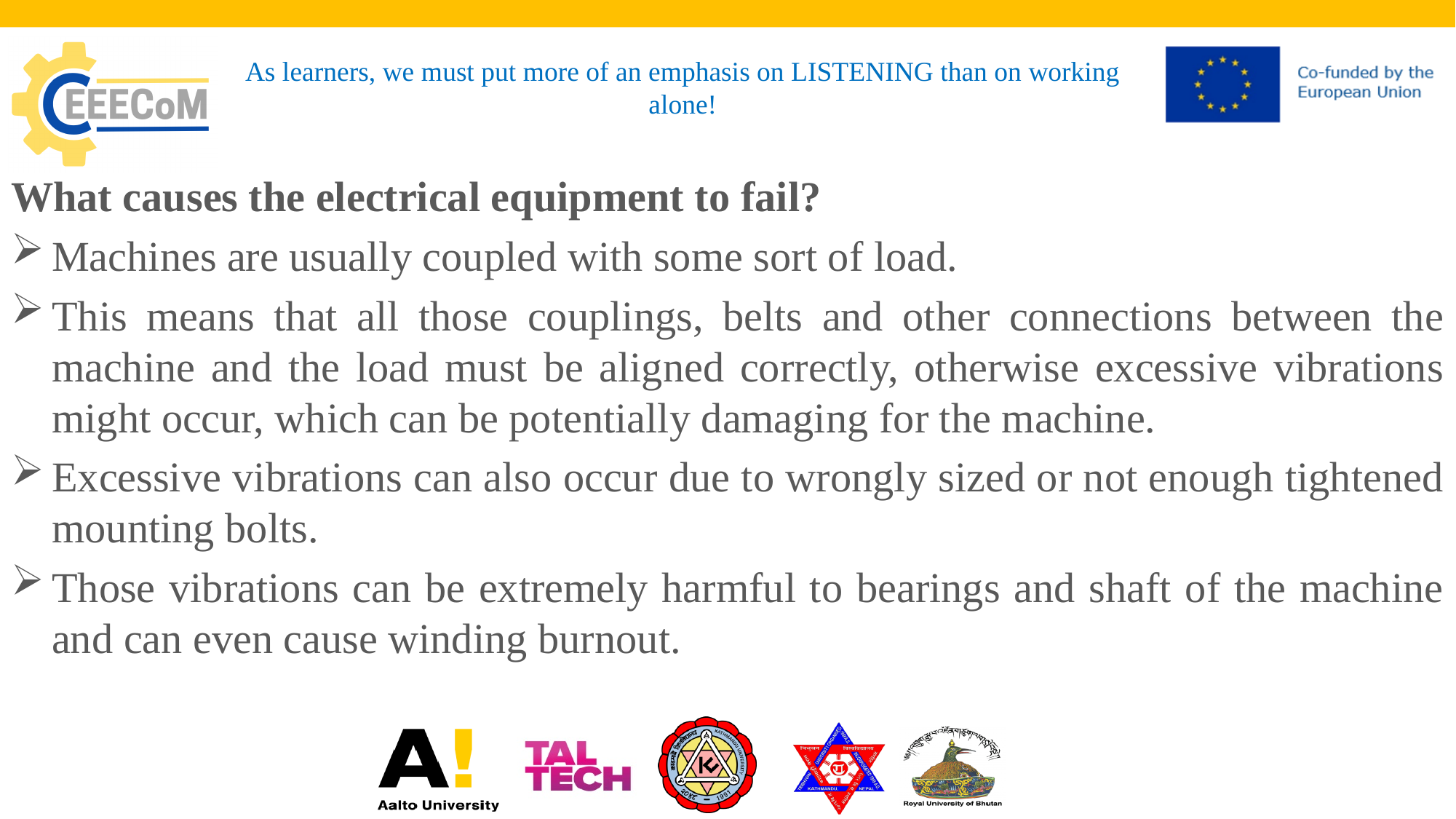

# As learners, we must put more of an emphasis on LISTENING than on working alone!
What causes the electrical equipment to fail?
Machines are usually coupled with some sort of load.
This means that all those couplings, belts and other connections between the machine and the load must be aligned correctly, otherwise excessive vibrations might occur, which can be potentially damaging for the machine.
Excessive vibrations can also occur due to wrongly sized or not enough tightened mounting bolts.
Those vibrations can be extremely harmful to bearings and shaft of the machine and can even cause winding burnout.